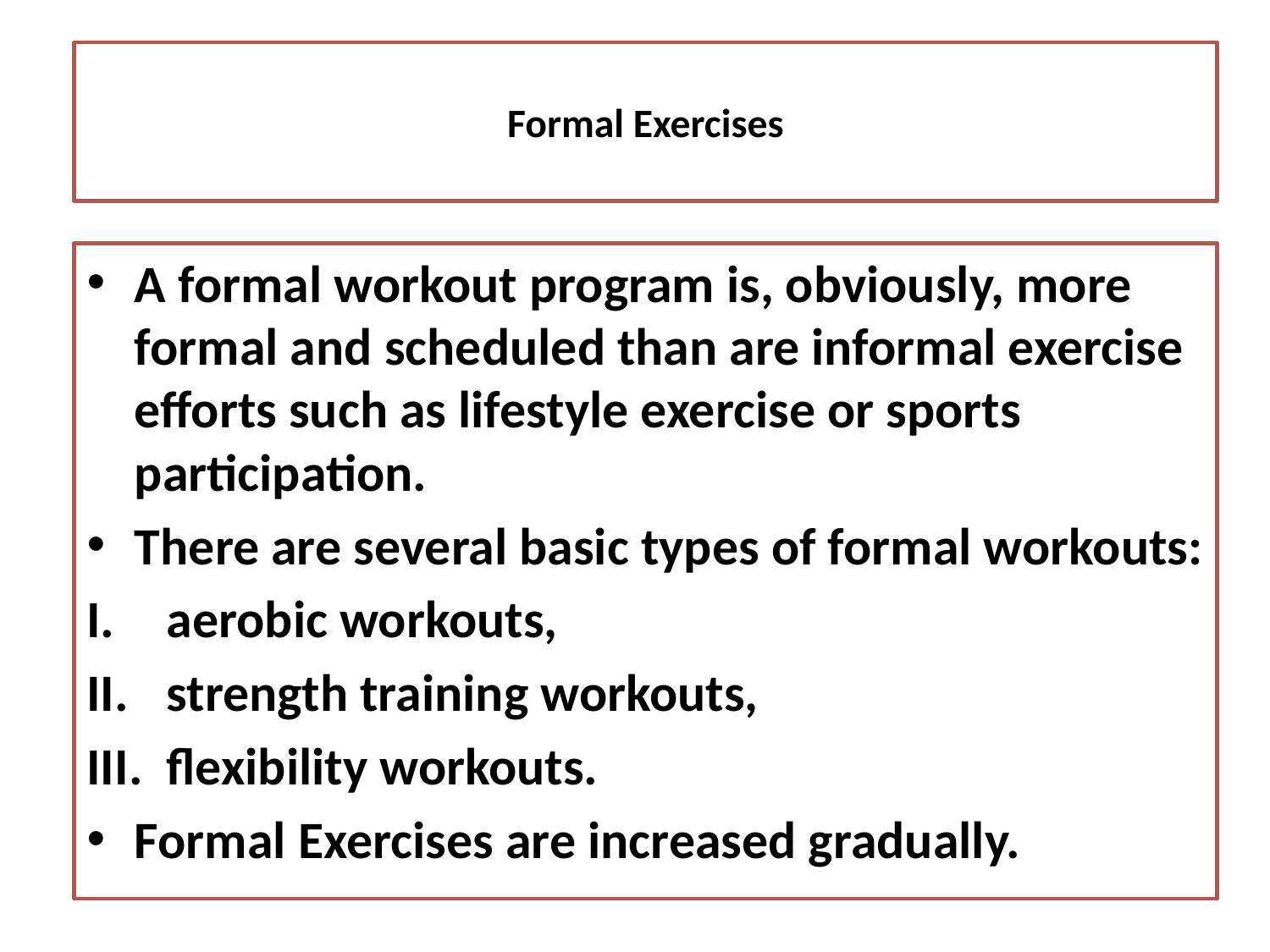

# Formal Exercises
A formal workout program is, obviously, more formal and scheduled than are informal exercise efforts such as lifestyle exercise or sports participation.
There are several basic types of formal workouts:
aerobic workouts,
strength training workouts,
flexibility workouts.
Formal Exercises are increased gradually.